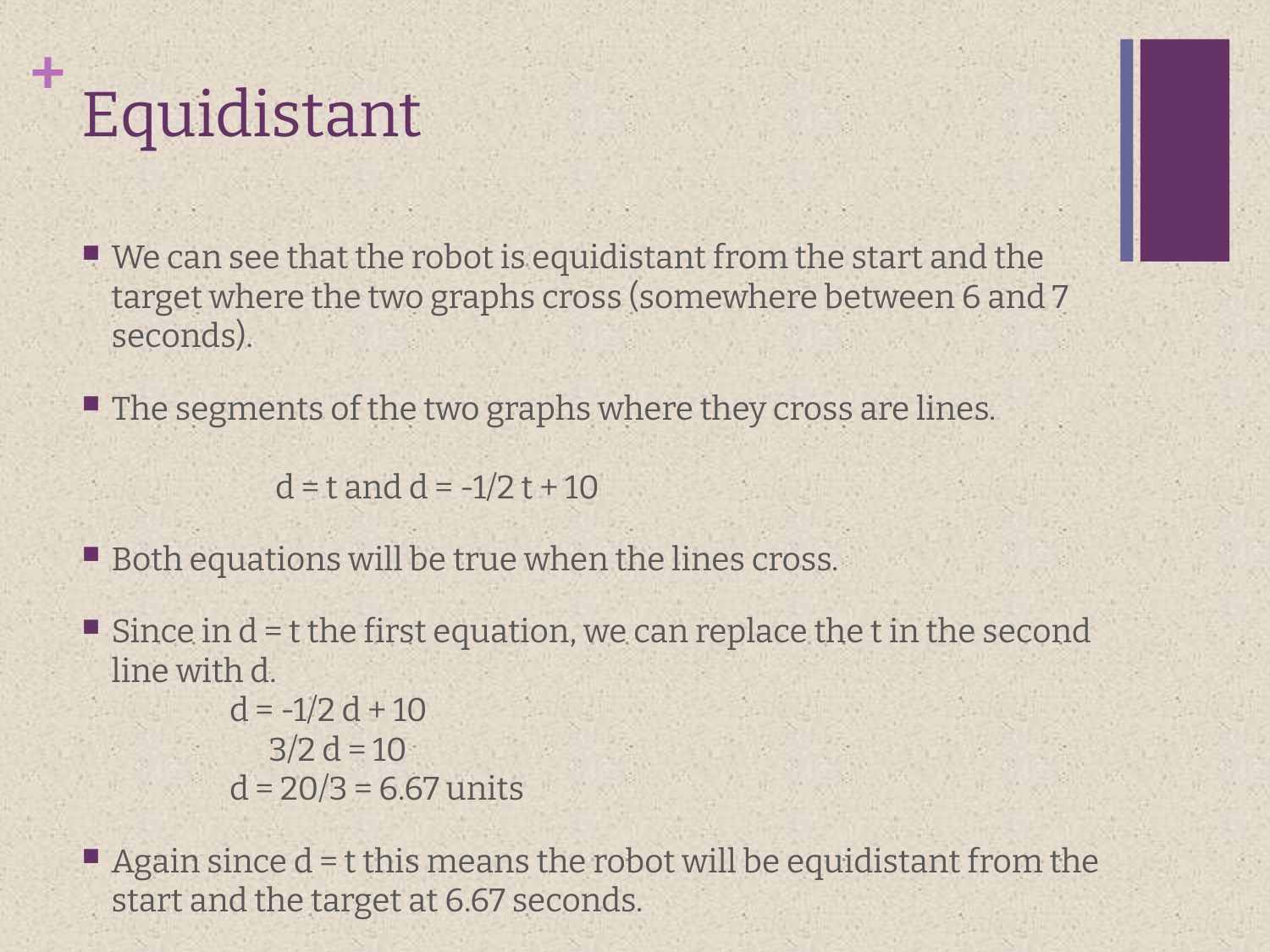

# Equidistant
We can see that the robot is equidistant from the start and the target where the two graphs cross (somewhere between 6 and 7 seconds).
The segments of the two graphs where they cross are lines.
		       d = t and d = -1/2 t + 10
Both equations will be true when the lines cross.
Since in d = t the first equation, we can replace the t in the second line with d.
			d = -1/2 d + 10
			      3/2 d = 10
			d = 20/3 = 6.67 units
Again since d = t this means the robot will be equidistant from the start and the target at 6.67 seconds.